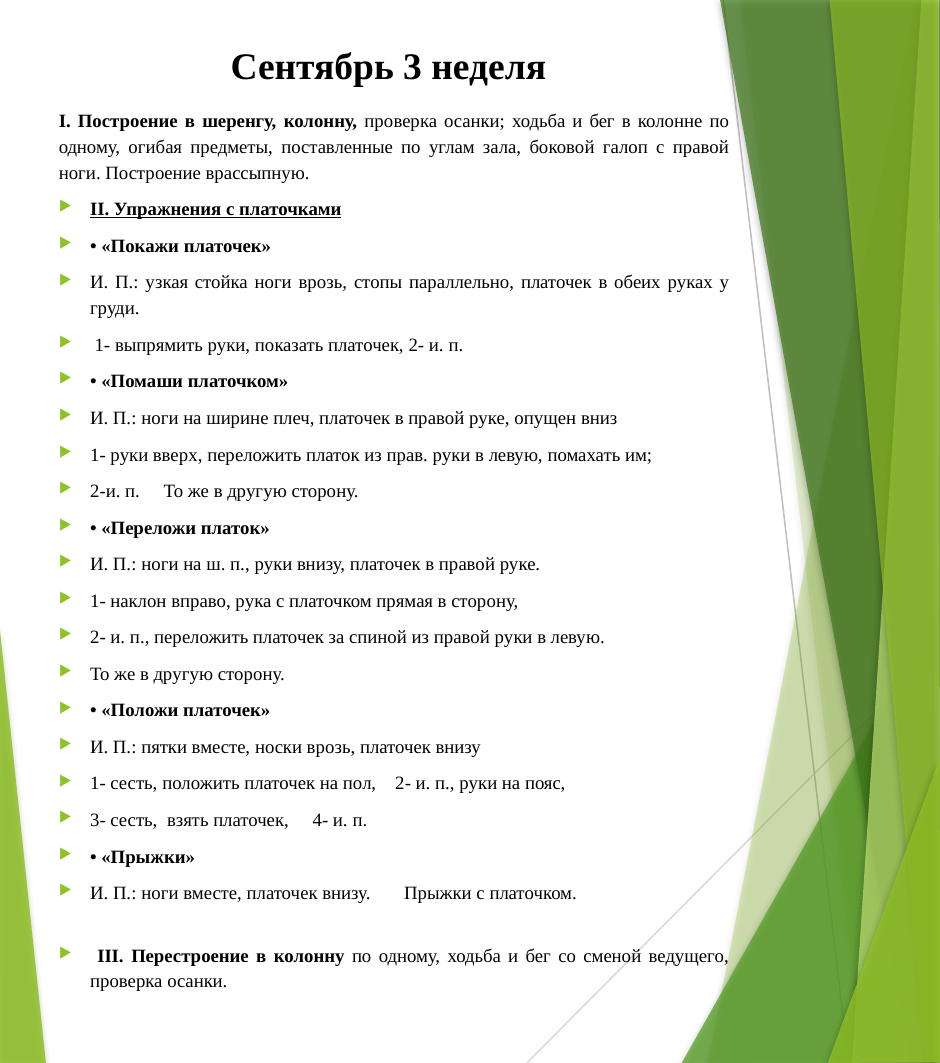

# Сентябрь 3 неделя
I. Построение в шеренгу, колонну, проверка осанки; ходьба и бег в колонне по одному, огибая предметы, поставленные по углам зала, боковой галоп с правой ноги. Построение врассыпную.
II. Упражнения с платочками
• «Покажи платочек»
И. П.: узкая стойка ноги врозь, стопы параллельно, платочек в обеих руках у груди.
 1- выпрямить руки, показать платочек, 2- и. п.
• «Помаши платочком»
И. П.: ноги на ширине плеч, платочек в правой руке, опущен вниз
1- руки вверх, переложить платок из прав. руки в левую, помахать им;
2-и. п.     То же в другую сторону.
• «Переложи платок»
И. П.: ноги на ш. п., руки внизу, платочек в правой руке.
1- наклон вправо, рука с платочком прямая в сторону,
2- и. п., переложить платочек за спиной из правой руки в левую.
То же в другую сторону.
• «Положи платочек»
И. П.: пятки вместе, носки врозь, платочек внизу
1- сесть, положить платочек на пол,    2- и. п., руки на пояс,
3- сесть,  взять платочек,     4- и. п.
• «Прыжки»
И. П.: ноги вместе, платочек внизу.       Прыжки с платочком.
 III. Перестроение в колонну по одному, ходьба и бег со сменой ведущего, проверка осанки.